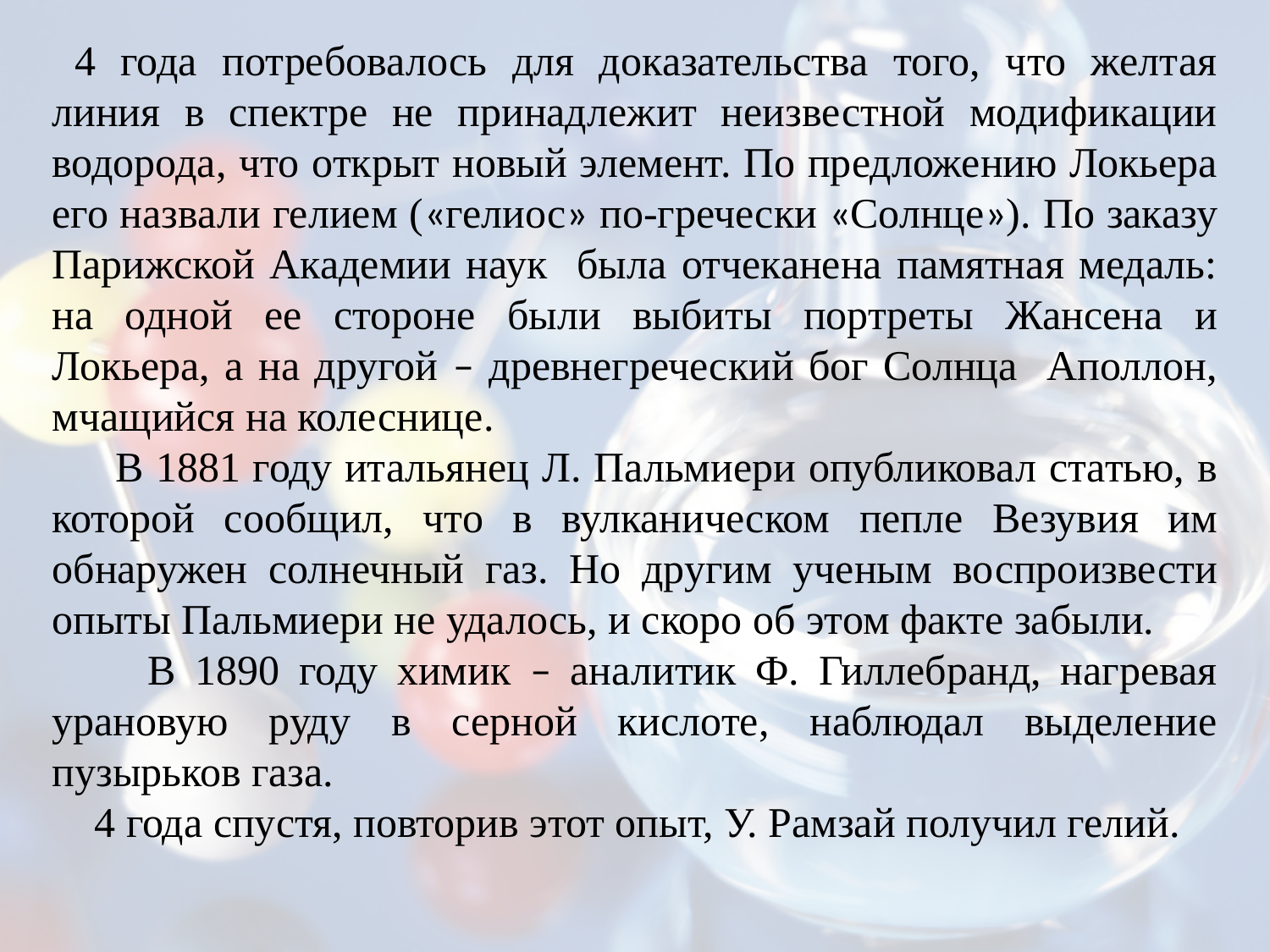

4 года потребовалось для доказательства того, что желтая линия в спектре не принадлежит неизвестной модификации водорода, что открыт новый элемент. По предложению Локьера его назвали гелием («гелиос» по-гречески «Солнце»). По заказу Парижской Академии наук  была отчеканена памятная медаль: на одной ее стороне были выбиты портреты Жансена и Локьера, а на другой – древнегреческий бог Солнца  Аполлон, мчащийся на колеснице.
     В 1881 году итальянец Л. Пальмиери опубликовал статью, в которой сообщил, что в вулканическом пепле Везувия им обнаружен солнечный газ. Но другим ученым воспроизвести опыты Пальмиери не удалось, и скоро об этом факте забыли.
     В 1890 году химик – аналитик Ф. Гиллебранд, нагревая урановую руду в серной кислоте, наблюдал выделение пузырьков газа.
    4 года спустя, повторив этот опыт, У. Рамзай получил гелий.